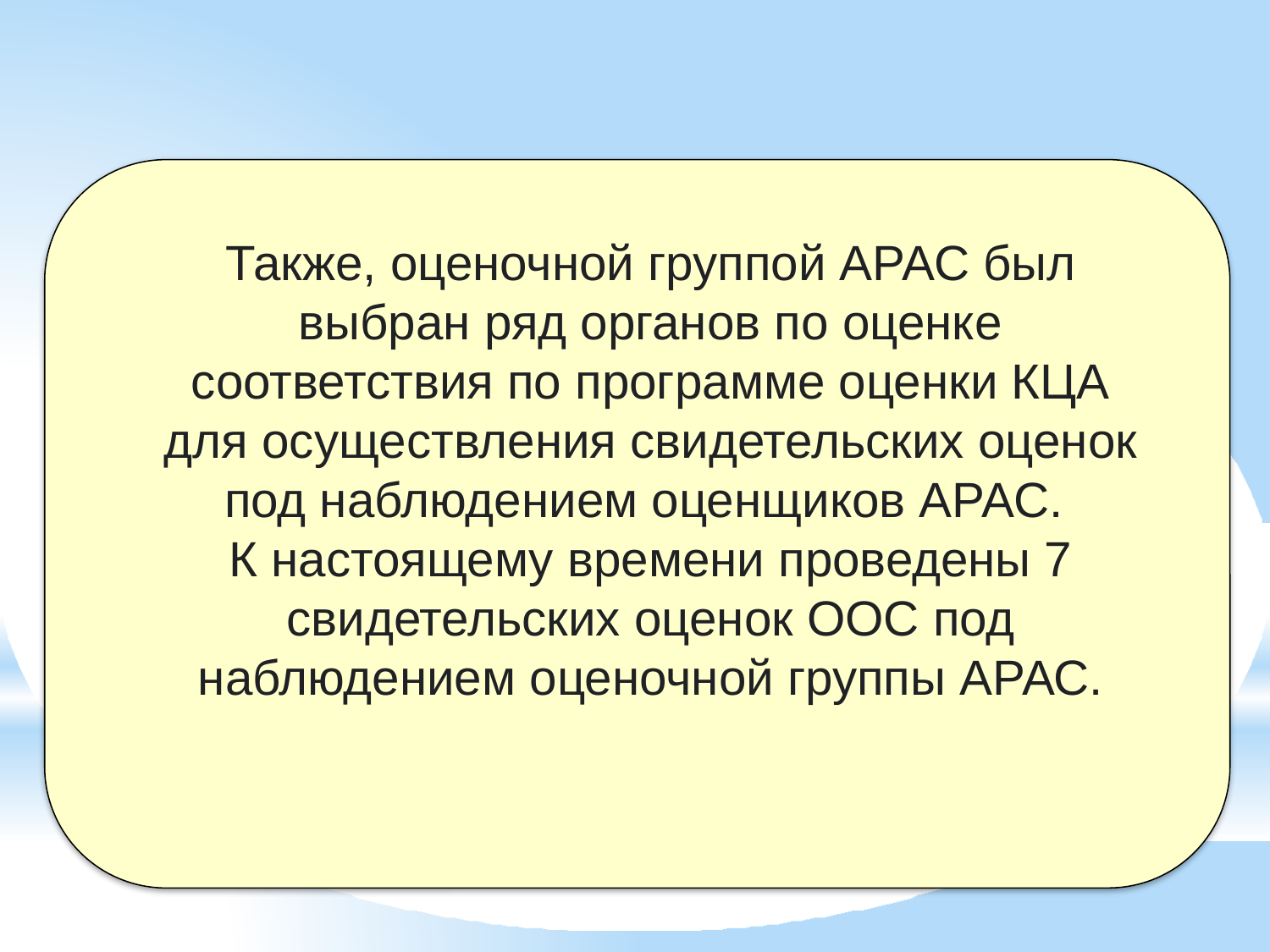

Также, оценочной группой АРАС был выбран ряд органов по оценке соответствия по программе оценки КЦА для осуществления свидетельских оценок под наблюдением оценщиков АРАС.
К настоящему времени проведены 7 свидетельских оценок ООС под наблюдением оценочной группы АРАС.